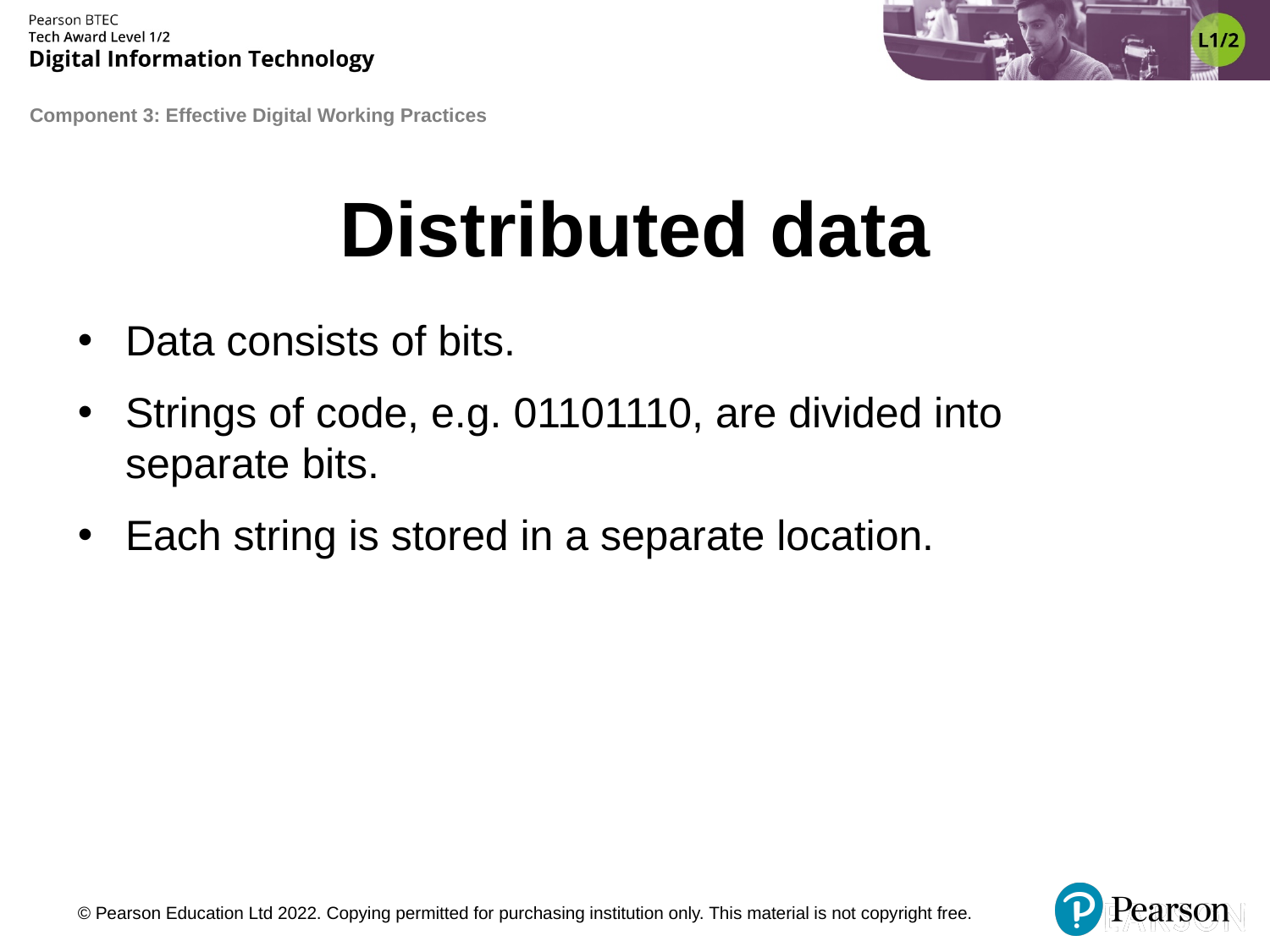

# Distributed data
Data consists of bits.
Strings of code, e.g. 01101110, are divided into separate bits.
Each string is stored in a separate location.
© Pearson Education Ltd 2022. Copying permitted for purchasing institution only. This material is not copyright free.